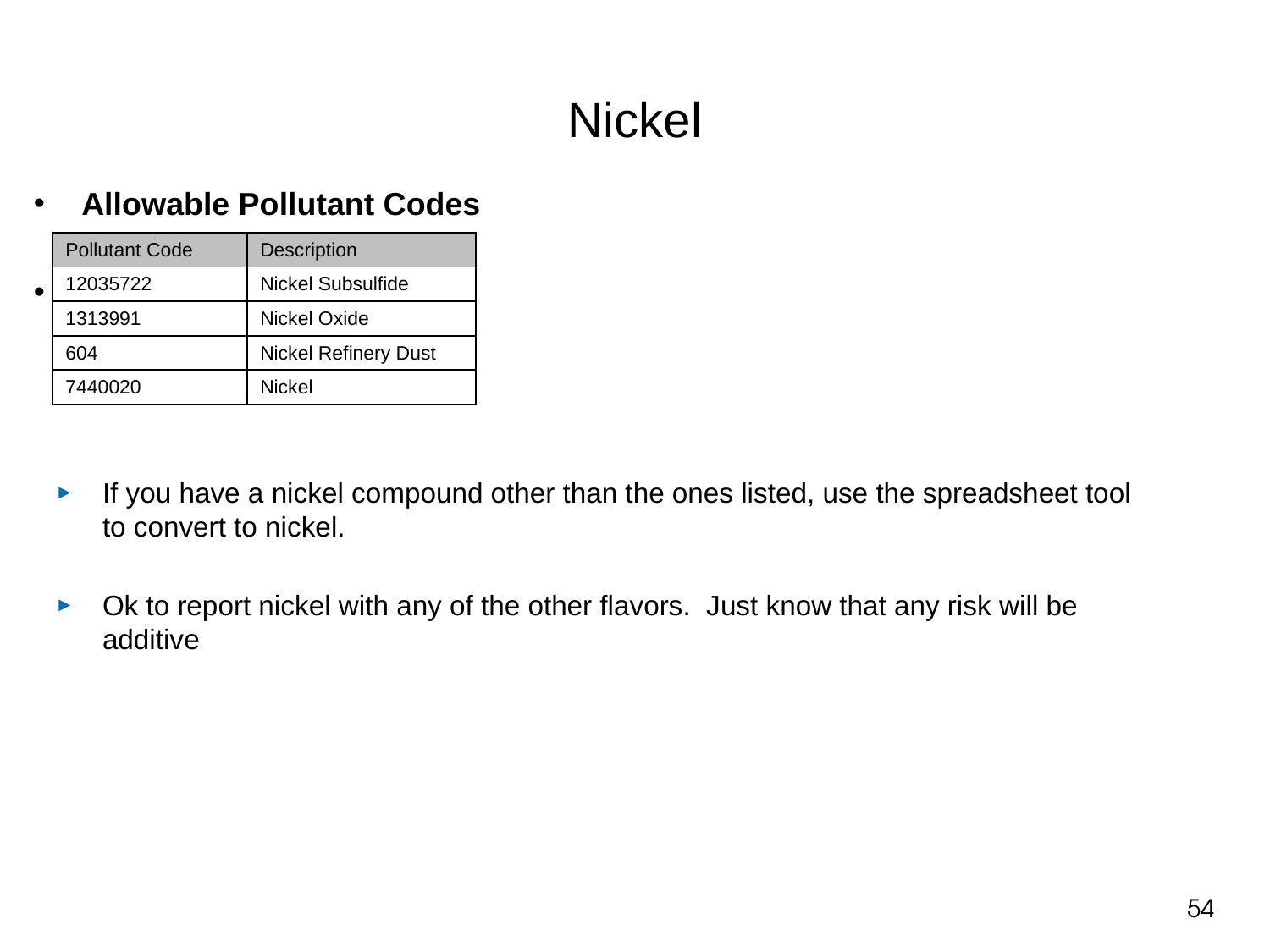

# Nickel

Allowable Pollutant Codes

Pollutant Code

| Pollutant Code | Description |
| --- | --- |
| 12035722 | Nickel Subsulfide |
| 1313991 | Nickel Oxide |
| 604 | Nickel Refinery Dust |
| 7440020 | Nickel |

If you have a nickel compound other than the ones listed, use the spreadsheet tool to convert to nickel.

Ok to report nickel with any of the other flavors.  Just know that any risk will be additive

54